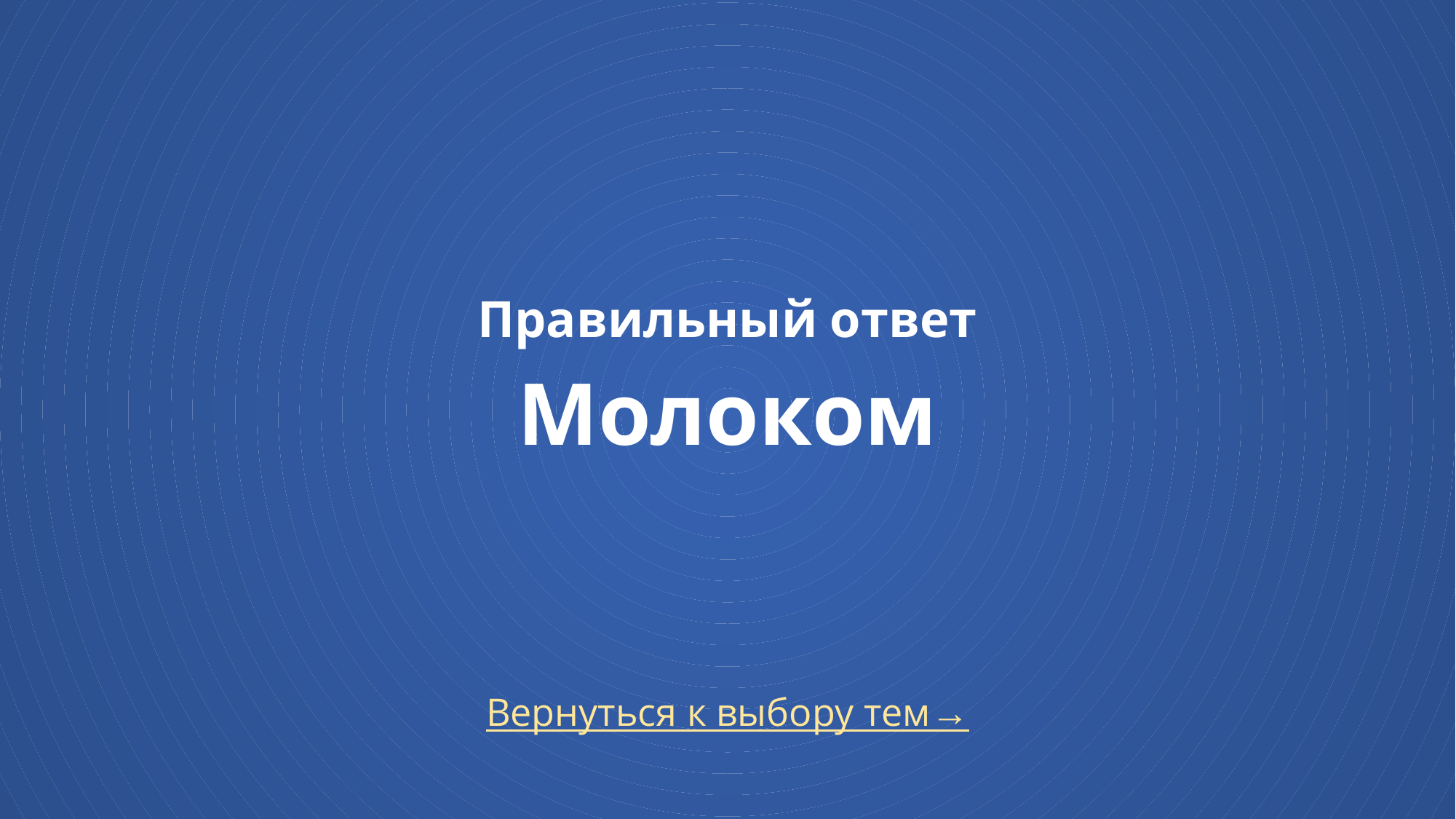

# Правильный ответ Молоком
Вернуться к выбору тем→